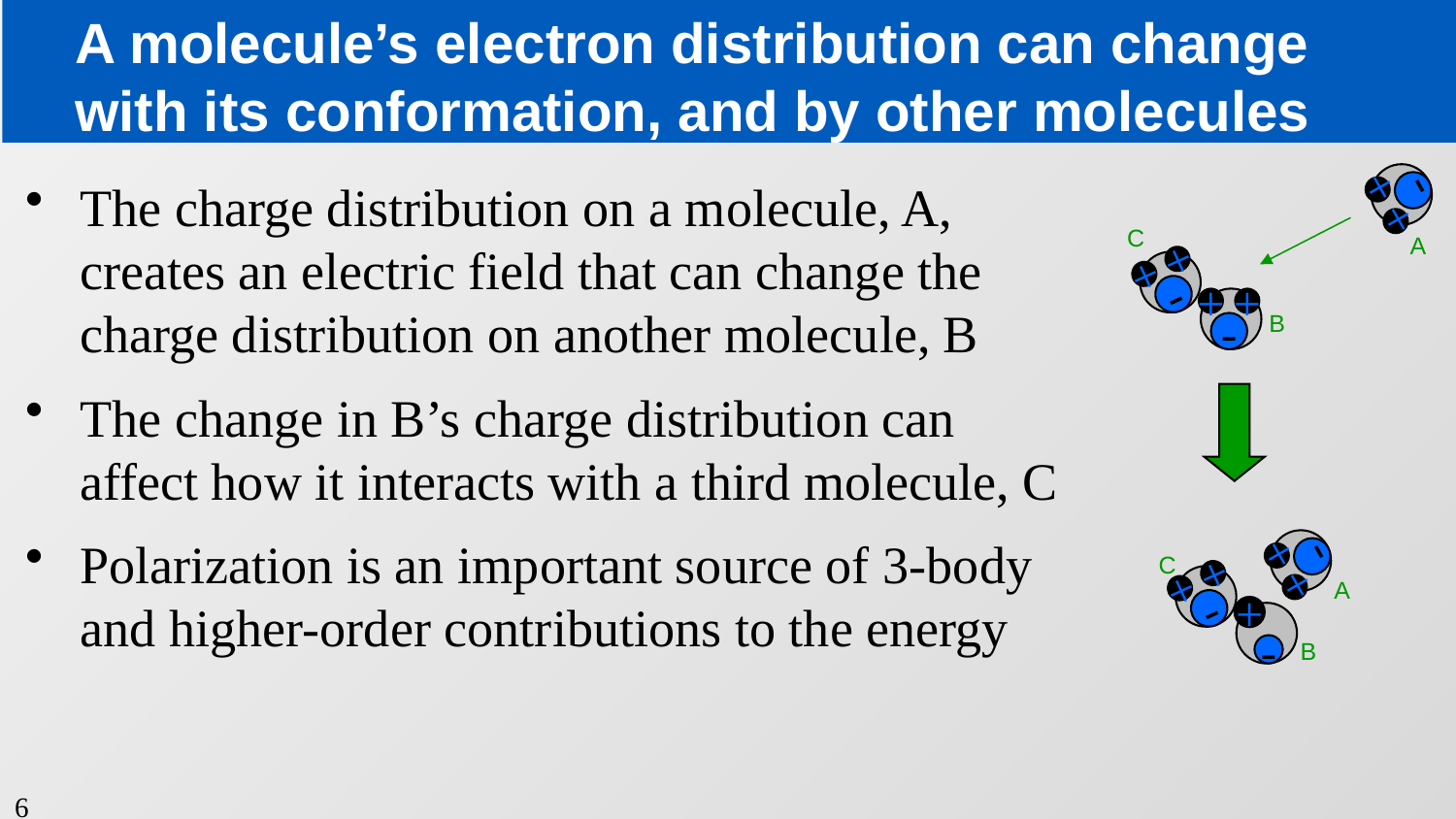

# A molecule’s electron distribution can change with its conformation, and by other molecules
+

+
-
The charge distribution on a molecule, A, creates an electric field that can change the charge distribution on another molecule, B
The change in B’s charge distribution can affect how it interacts with a third molecule, C
Polarization is an important source of 3-body and higher-order contributions to the energy
C
A
+

+
-
+

+
-
B

+

+
-
C
+

+
-
A
+

-
B
6